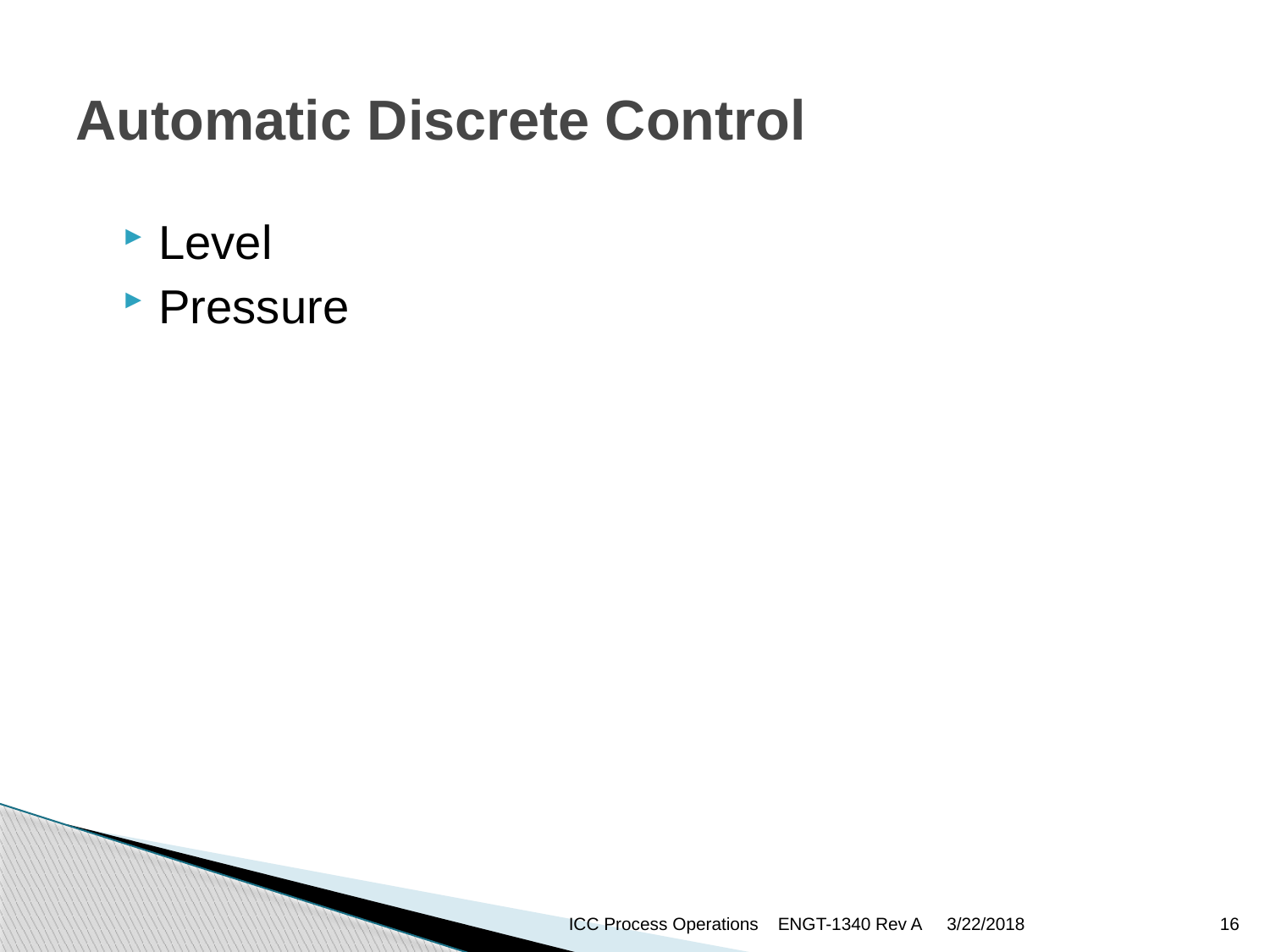

# Automatic Discrete Control
Level
Pressure
ICC Process Operations    ENGT-1340 Rev A
3/22/2018
16